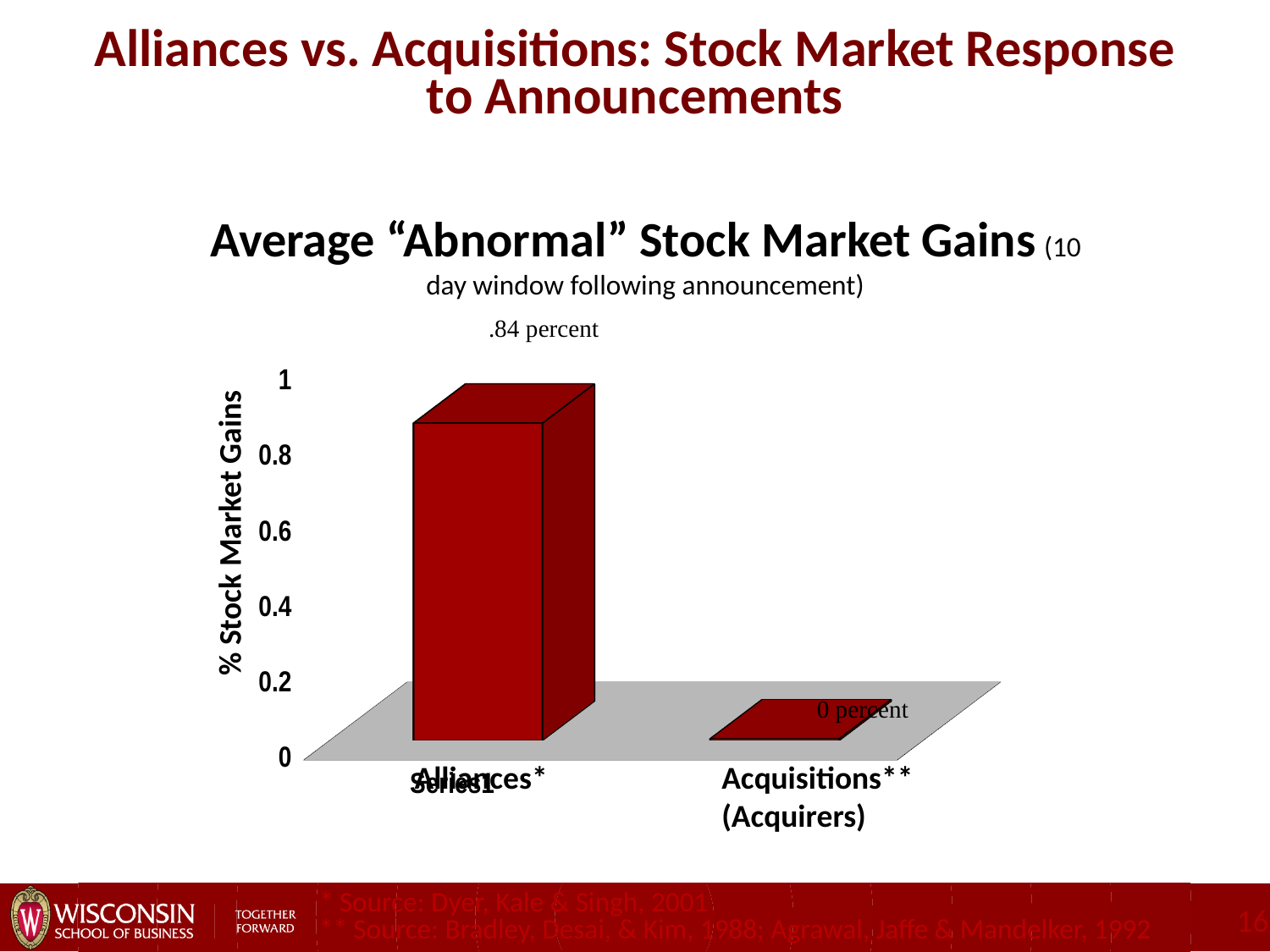

# Alliances vs. Acquisitions: Stock Market Response to Announcements
Average “Abnormal” Stock Market Gains (10 day window following announcement)

[unsupported chart]

.84 percent
% Stock Market Gains
0 percent
Alliances*
Acquisitions** (Acquirers)
* Source: Dyer, Kale & Singh, 2001
** Source: Bradley, Desai, & Kim, 1988; Agrawal, Jaffe & Mandelker, 1992